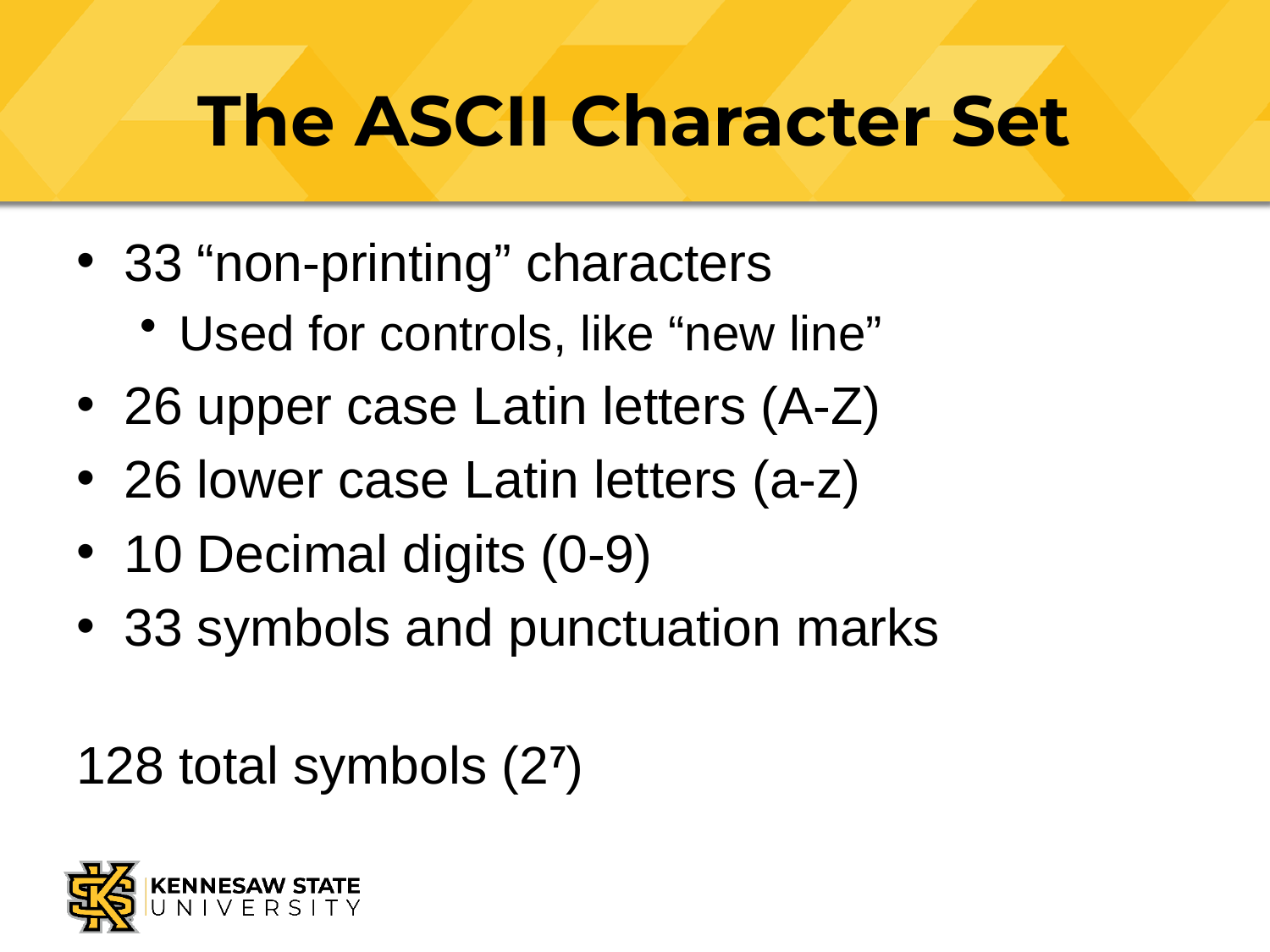

# The ASCII Character Set
33 “non-printing” characters
Used for controls, like “new line”
26 upper case Latin letters (A-Z)
26 lower case Latin letters (a-z)
10 Decimal digits (0-9)
33 symbols and punctuation marks
128 total symbols (27)